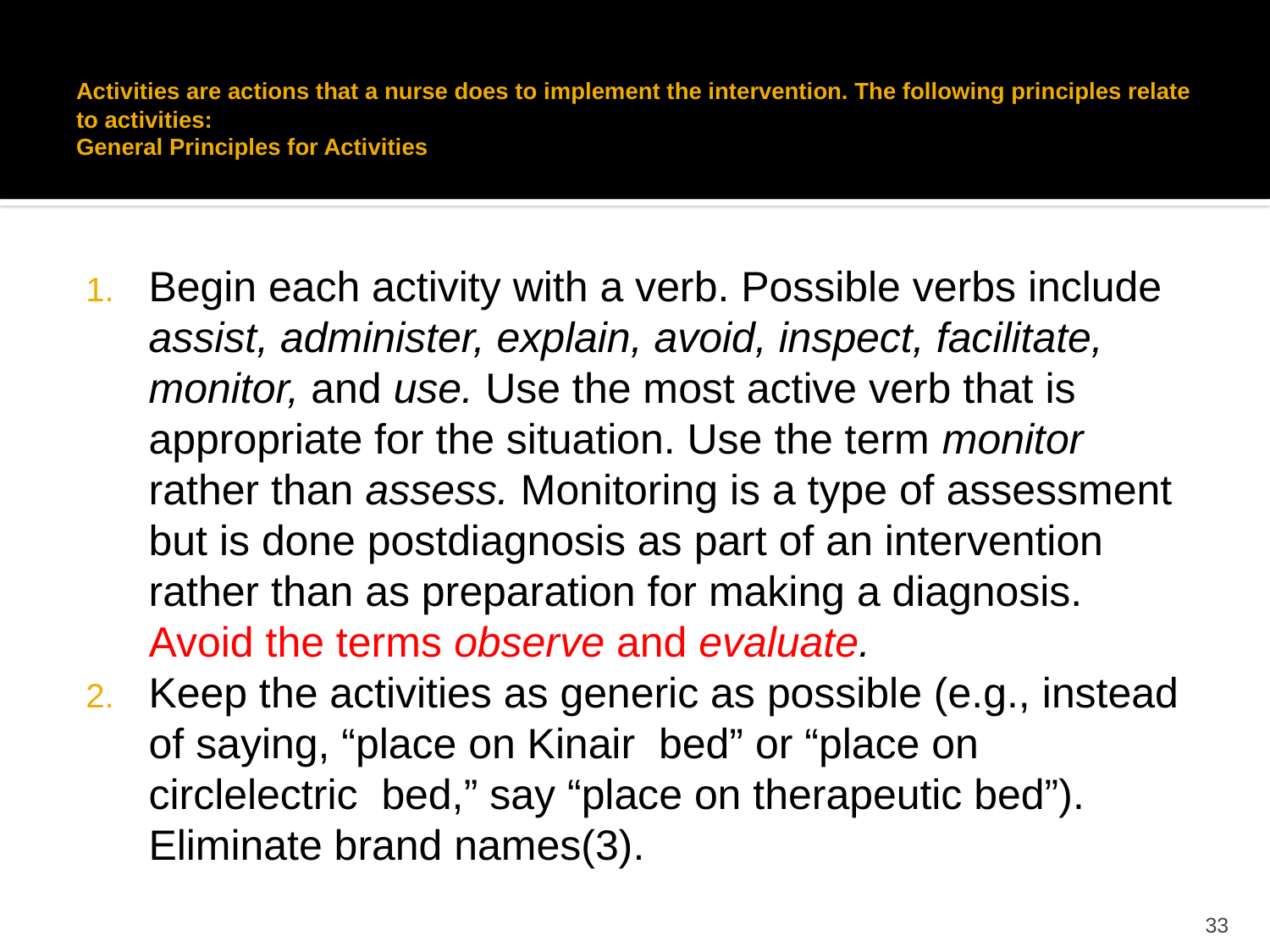

# Activities are actions that a nurse does to implement the intervention. The following principles relate to activities: General Principles for Activities
Begin each activity with a verb. Possible verbs include assist, administer, explain, avoid, inspect, facilitate, monitor, and use. Use the most active verb that is appropriate for the situation. Use the term monitor rather than assess. Monitoring is a type of assessment but is done postdiagnosis as part of an intervention rather than as preparation for making a diagnosis. Avoid the terms observe and evaluate.
Keep the activities as generic as possible (e.g., instead of saying, “place on Kinair  bed” or “place on circlelectric  bed,” say “place on therapeutic bed”). Eliminate brand names(3).
33